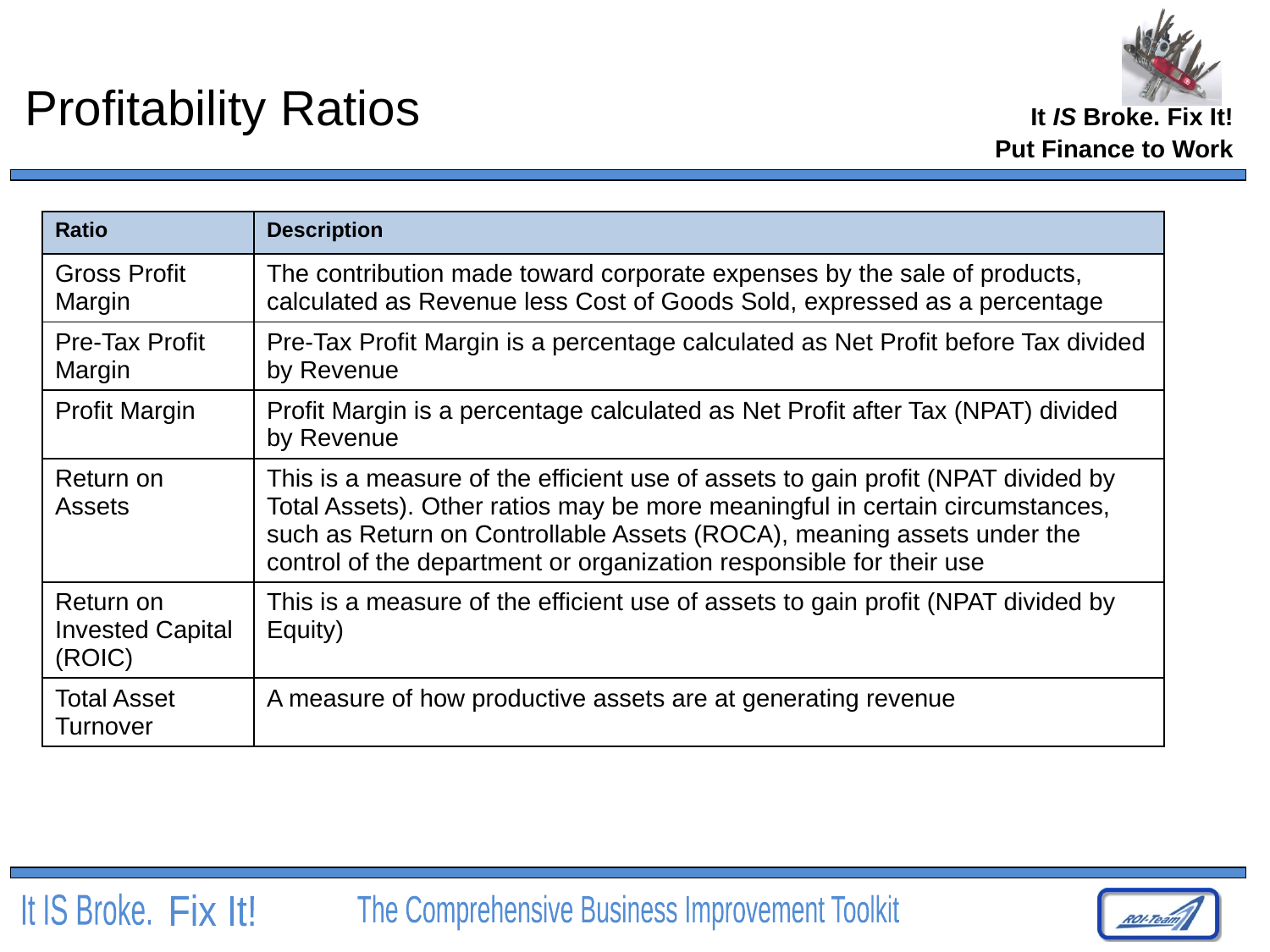

# Profitability Ratios
Put Finance to Work
| Ratio | Description |
| --- | --- |
| Gross Profit Margin | The contribution made toward corporate expenses by the sale of products, calculated as Revenue less Cost of Goods Sold, expressed as a percentage |
| Pre-Tax Profit Margin | Pre-Tax Profit Margin is a percentage calculated as Net Profit before Tax divided by Revenue |
| Profit Margin | Profit Margin is a percentage calculated as Net Profit after Tax (NPAT) divided by Revenue |
| Return on Assets | This is a measure of the efficient use of assets to gain profit (NPAT divided by Total Assets). Other ratios may be more meaningful in certain circumstances, such as Return on Controllable Assets (ROCA), meaning assets under the control of the department or organization responsible for their use |
| Return on Invested Capital (ROIC) | This is a measure of the efficient use of assets to gain profit (NPAT divided by Equity) |
| Total Asset Turnover | A measure of how productive assets are at generating revenue |